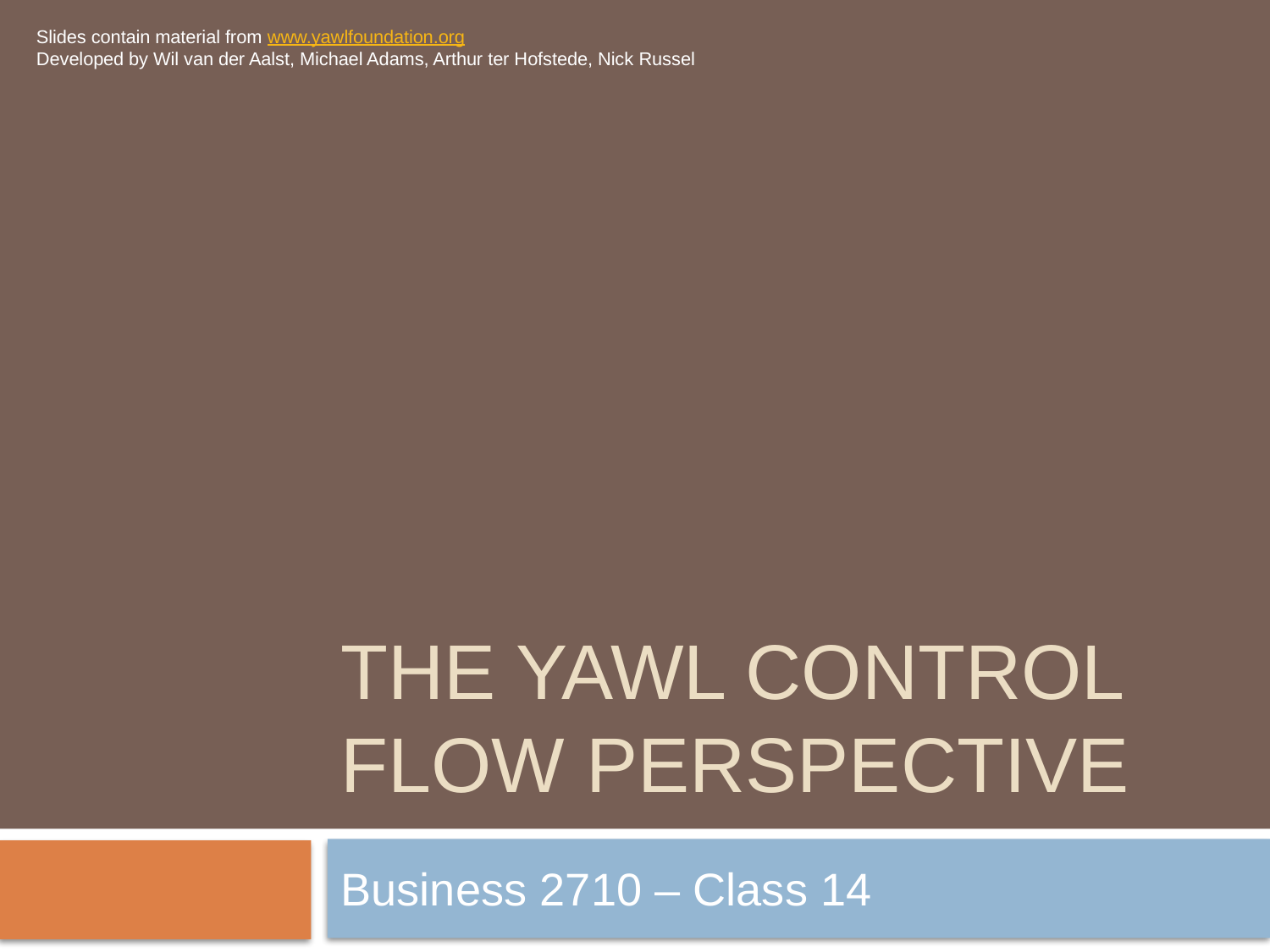

Slides contain material from www.yawlfoundation.org
Developed by Wil van der Aalst, Michael Adams, Arthur ter Hofstede, Nick Russel
# The YAWL control flow perspective
Business 2710 – Class 14